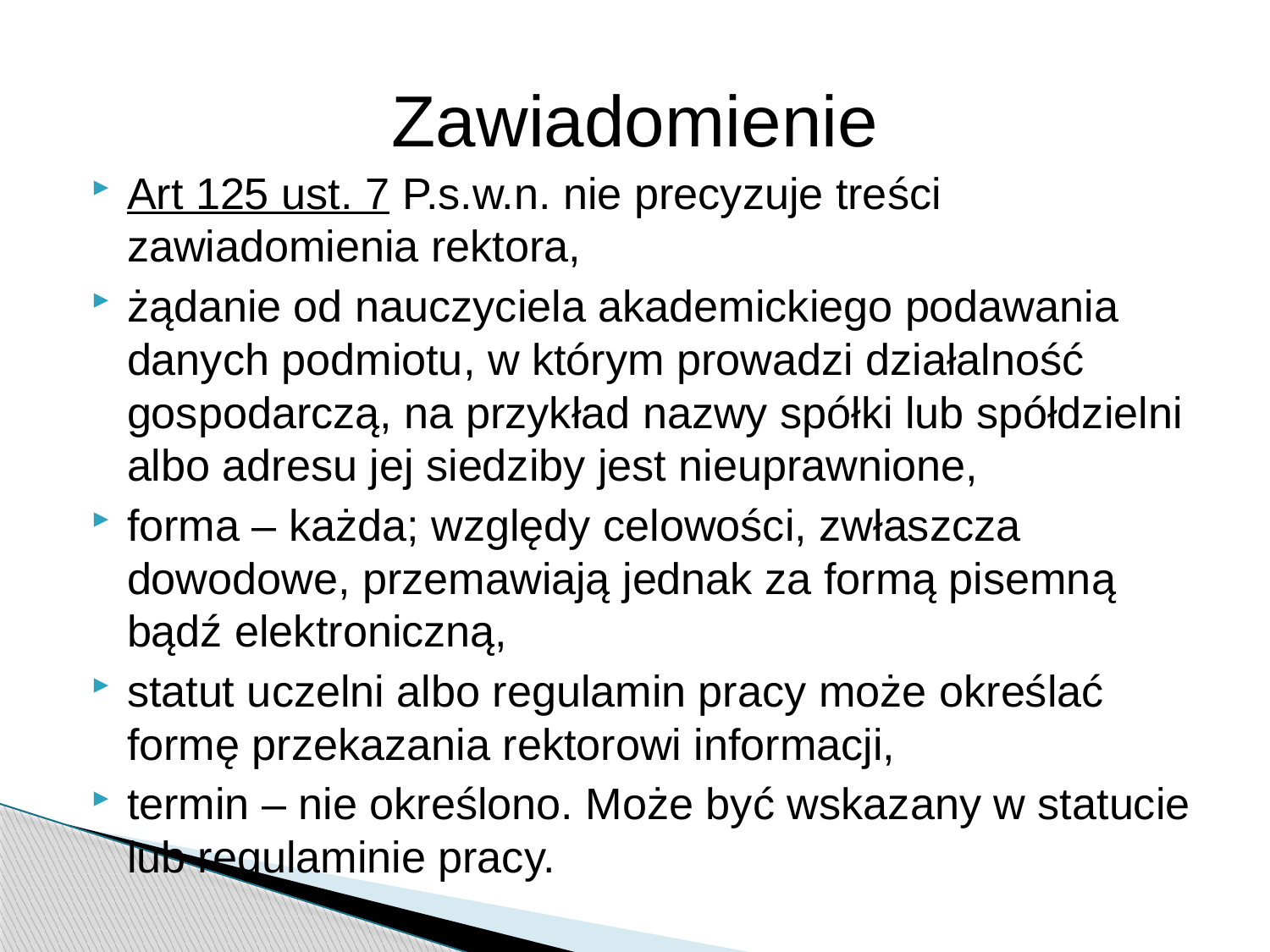

# Zawiadomienie
Art 125 ust. 7 P.s.w.n. nie precyzuje treści zawiadomienia rektora,
żądanie od nauczyciela akademickiego podawania danych podmiotu, w którym prowadzi działalność gospodarczą, na przykład nazwy spółki lub spółdzielni albo adresu jej siedziby jest nieuprawnione,
forma – każda; względy celowości, zwłaszcza dowodowe, przemawiają jednak za formą pisemną bądź elektroniczną,
statut uczelni albo regulamin pracy może określać formę przekazania rektorowi informacji,
termin – nie określono. Może być wskazany w statucie lub regulaminie pracy.